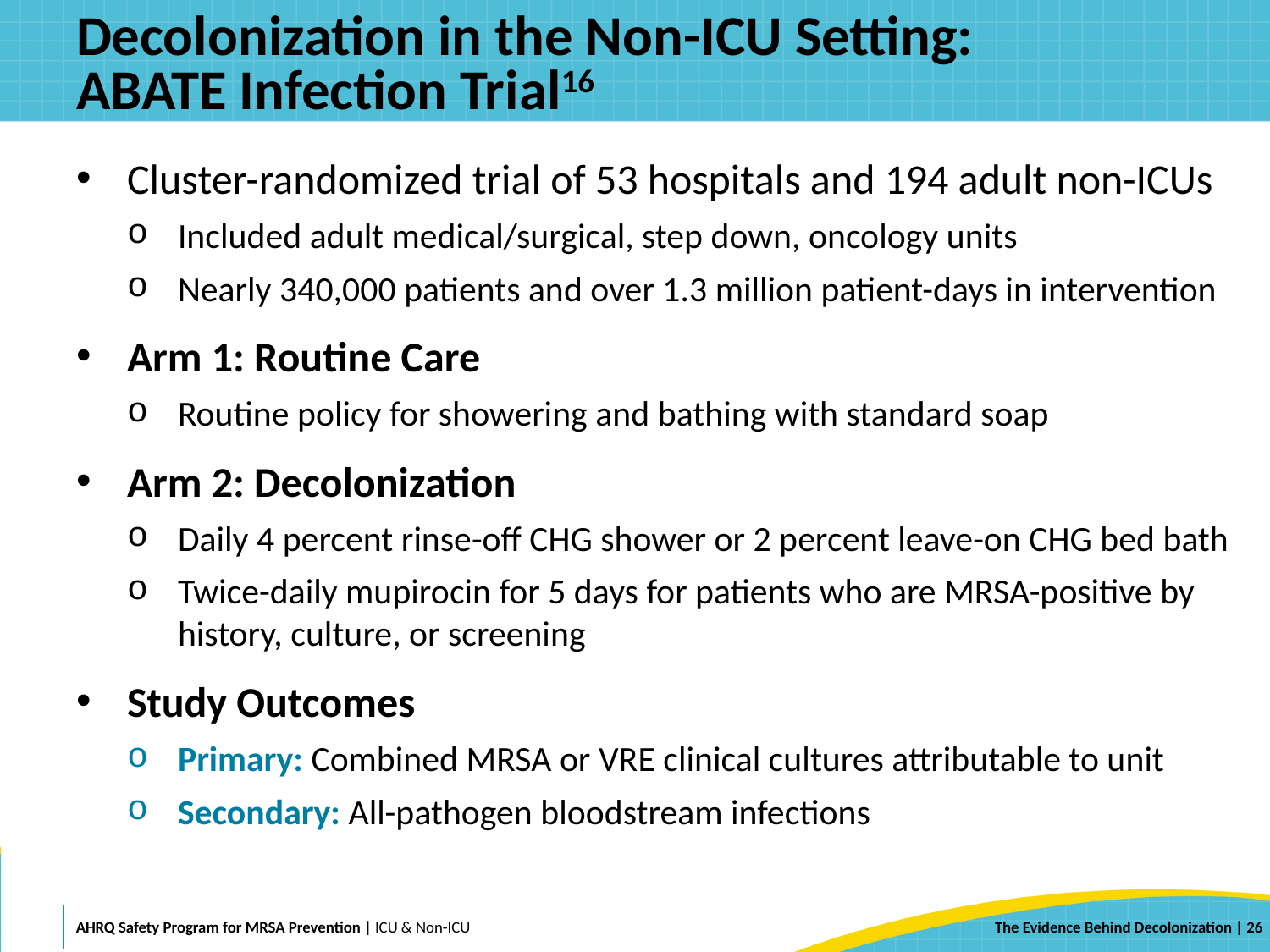

# Decolonization in the Non-ICU Setting: ABATE Infection Trial16
Cluster-randomized trial of 53 hospitals and 194 adult non-ICUs
Included adult medical/surgical, step down, oncology units
Nearly 340,000 patients and over 1.3 million patient-days in intervention
Arm 1: Routine Care
Routine policy for showering and bathing with standard soap
Arm 2: Decolonization
Daily 4 percent rinse-off CHG shower or 2 percent leave-on CHG bed bath
Twice-daily mupirocin for 5 days for patients who are MRSA-positive by history, culture, or screening
Study Outcomes
Primary: Combined MRSA or VRE clinical cultures attributable to unit
Secondary: All-pathogen bloodstream infections
 | 26